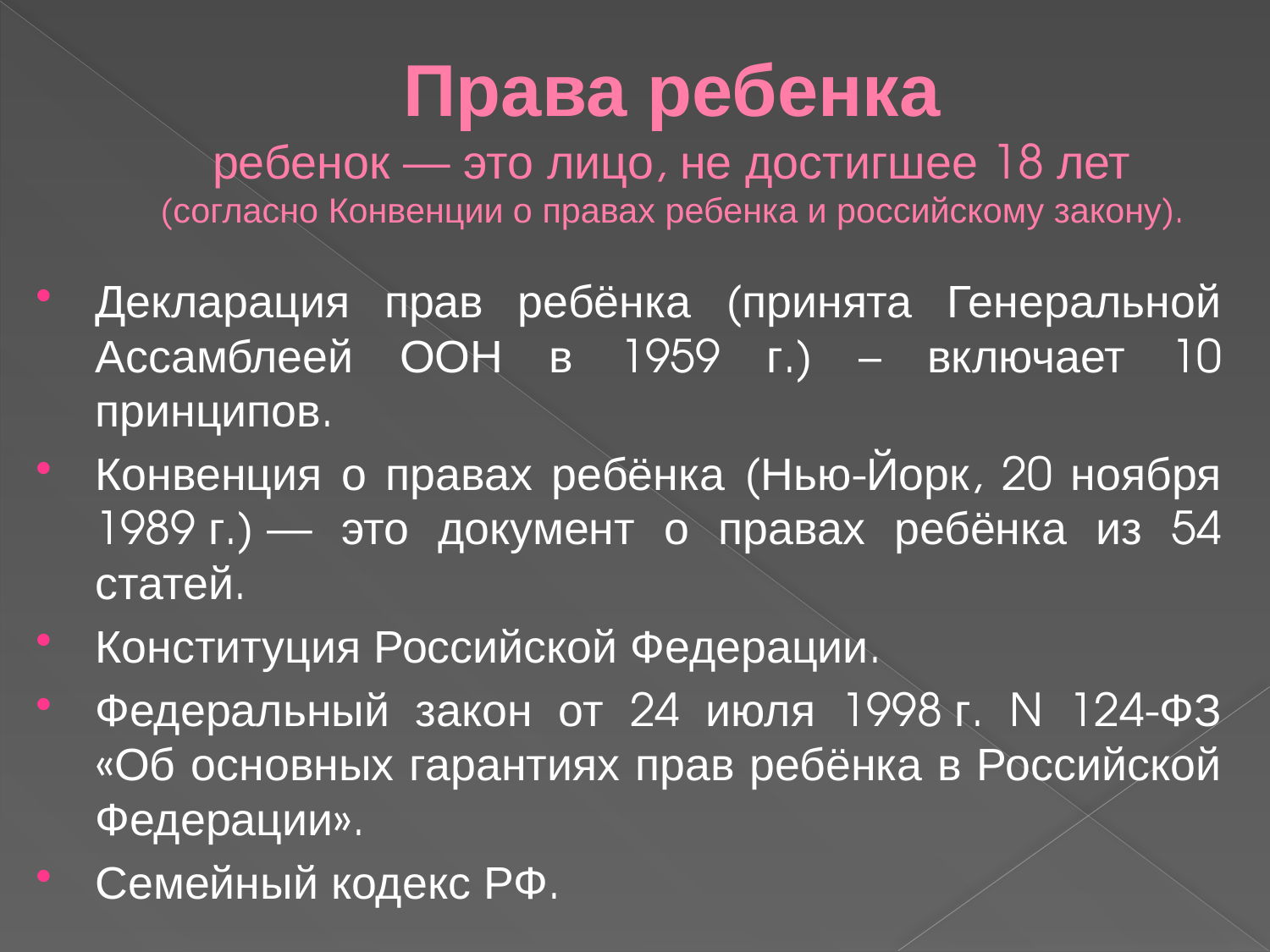

# Права ребенка ребенок — это лицо, не достигшее 18 лет (согласно Конвенции о правах ребенка и российскому закону).
Декларация прав ребёнка (принята Генеральной Ассамблеей ООН в 1959 г.) – включает 10 принципов.
Конвенция о правах ребёнка (Нью-Йорк, 20 ноября 1989 г.) — это документ о правах ребёнка из 54 статей.
Конституция Российской Федерации.
Федеральный закон от 24 июля 1998 г. N 124-ФЗ «Об основных гарантиях прав ребёнка в Российской Федерации».
Семейный кодекс РФ.